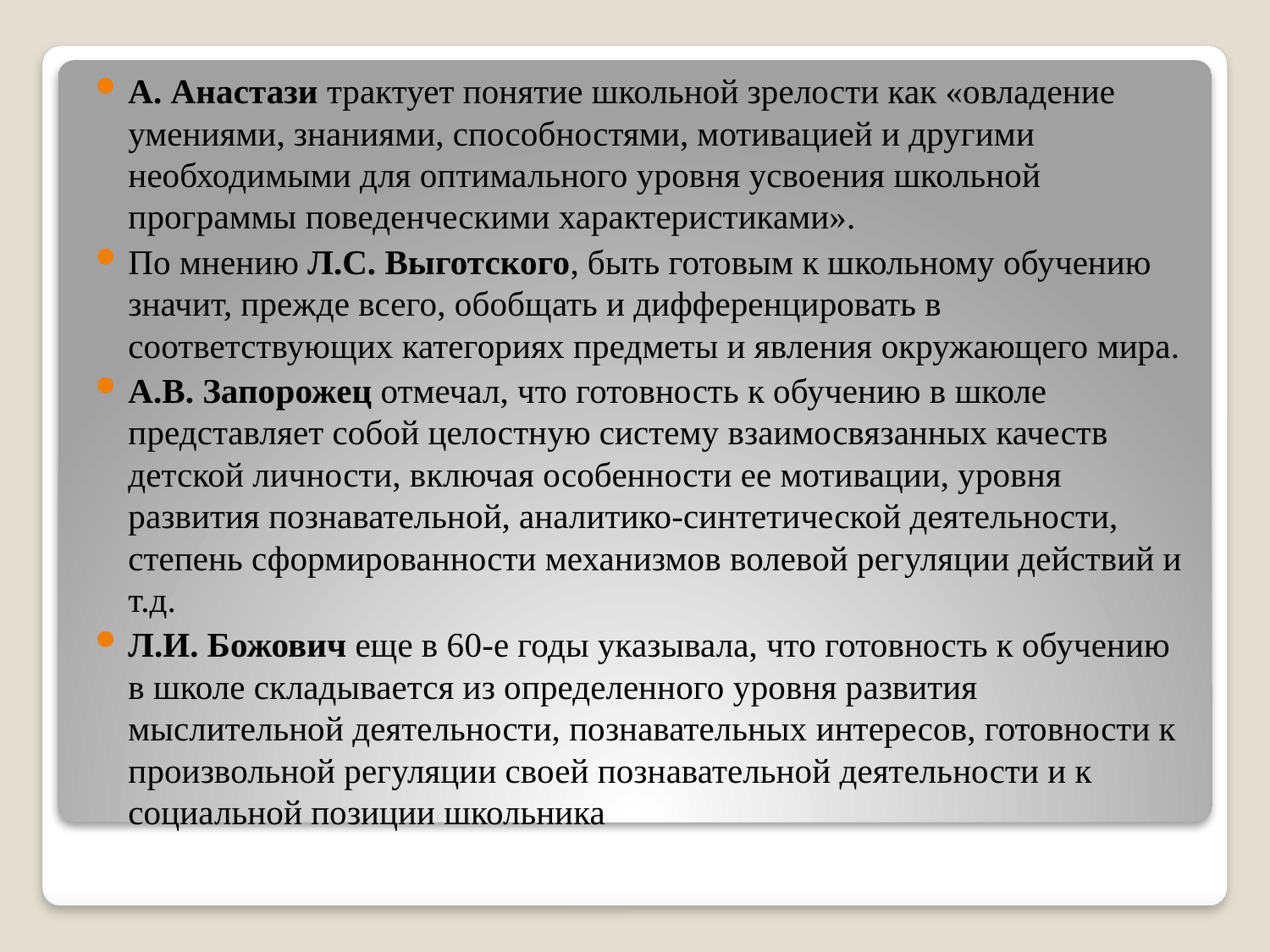

А. Анастази трактует понятие школьной зрелости как «овладение умениями, знаниями, способностями, мотивацией и другими необходимыми для оптимального уровня усвоения школьной программы поведенческими характеристиками».
По мнению Л.С. Выготского, быть готовым к школьному обучению значит, прежде всего, обобщать и дифференцировать в соответствующих категориях предметы и явления окружающего мира.
А.В. Запорожец отмечал, что готовность к обучению в школе представляет собой целостную систему взаимосвязанных качеств детской личности, включая особенности ее мотивации, уровня развития познавательной, аналитико-синтетической деятельности, степень сформированности механизмов волевой регуляции действий и т.д.
Л.И. Божович еще в 60-е годы указывала, что готовность к обучению в школе складывается из определенного уровня развития мыслительной деятельности, познавательных интересов, готовности к произвольной регуляции своей познавательной деятельности и к социальной позиции школьника

#